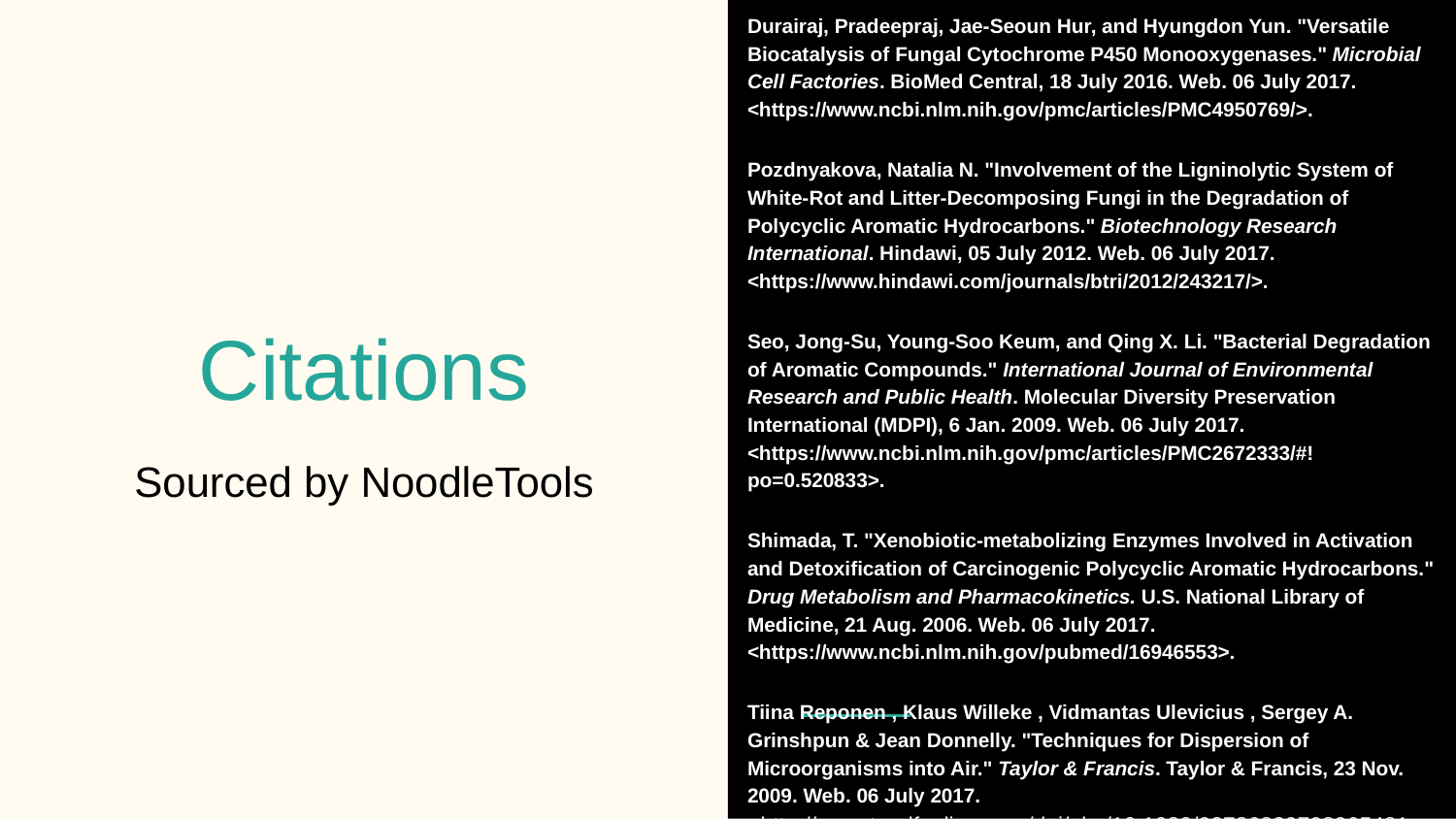

Durairaj, Pradeepraj, Jae-Seoun Hur, and Hyungdon Yun. "Versatile Biocatalysis of Fungal Cytochrome P450 Monooxygenases." Microbial Cell Factories. BioMed Central, 18 July 2016. Web. 06 July 2017. <https://www.ncbi.nlm.nih.gov/pmc/articles/PMC4950769/>.
Pozdnyakova, Natalia N. "Involvement of the Ligninolytic System of White-Rot and Litter-Decomposing Fungi in the Degradation of Polycyclic Aromatic Hydrocarbons." Biotechnology Research International. Hindawi, 05 July 2012. Web. 06 July 2017. <https://www.hindawi.com/journals/btri/2012/243217/>.
Seo, Jong-Su, Young-Soo Keum, and Qing X. Li. "Bacterial Degradation of Aromatic Compounds." International Journal of Environmental Research and Public Health. Molecular Diversity Preservation International (MDPI), 6 Jan. 2009. Web. 06 July 2017. <https://www.ncbi.nlm.nih.gov/pmc/articles/PMC2672333/#!po=0.520833>.
Shimada, T. "Xenobiotic-metabolizing Enzymes Involved in Activation and Detoxification of Carcinogenic Polycyclic Aromatic Hydrocarbons." Drug Metabolism and Pharmacokinetics. U.S. National Library of Medicine, 21 Aug. 2006. Web. 06 July 2017. <https://www.ncbi.nlm.nih.gov/pubmed/16946553>.
Tiina Reponen , Klaus Willeke , Vidmantas Ulevicius , Sergey A. Grinshpun & Jean Donnelly. "Techniques for Dispersion of Microorganisms into Air." Taylor & Francis. Taylor & Francis, 23 Nov. 2009. Web. 06 July 2017. <http://www.tandfonline.com/doi/abs/10.1080/02786829708965481>.

# Citations
Sourced by NoodleTools